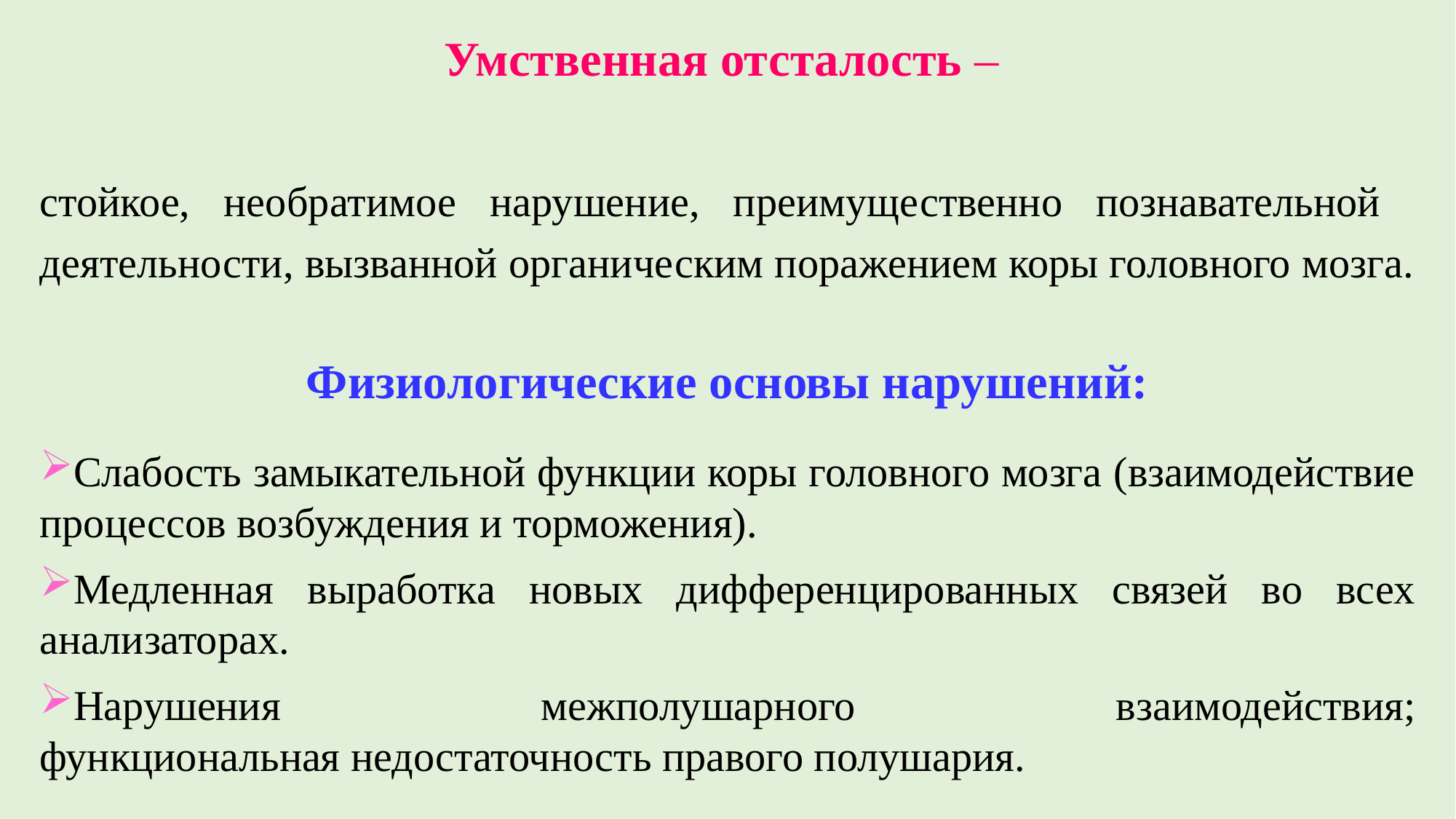

Умственная отсталость –
стойкое, необратимое нарушение, преимущественно познавательной  деятельности, вызванной органическим поражением коры головного мозга.
Физиологические основы нарушений:
Слабость замыкательной функции коры головного мозга (взаимодействие процессов возбуждения и торможения).
Медленная выработка новых дифференцированных связей во всех анализаторах.
Нарушения межполушарного взаимодействия;
функциональная недостаточность правого полушария.